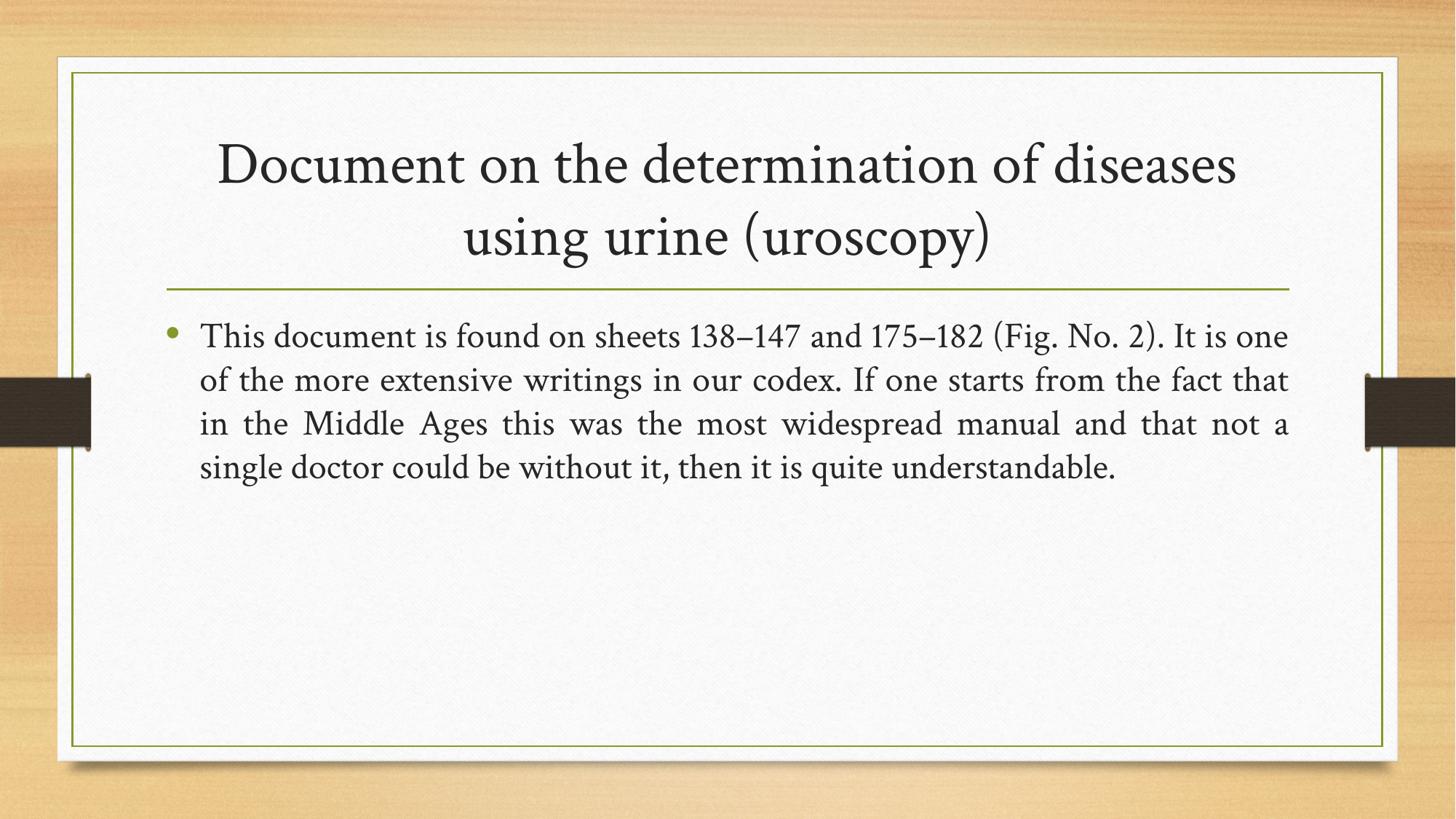

# Document on the determination of diseases using urine (uroscopy)
This document is found on sheets 138–147 and 175–182 (Fig. No. 2). It is one of the more extensive writings in our codex. If one starts from the fact that in the Middle Ages this was the most widespread manual and that not a single doctor could be without it, then it is quite understandable.